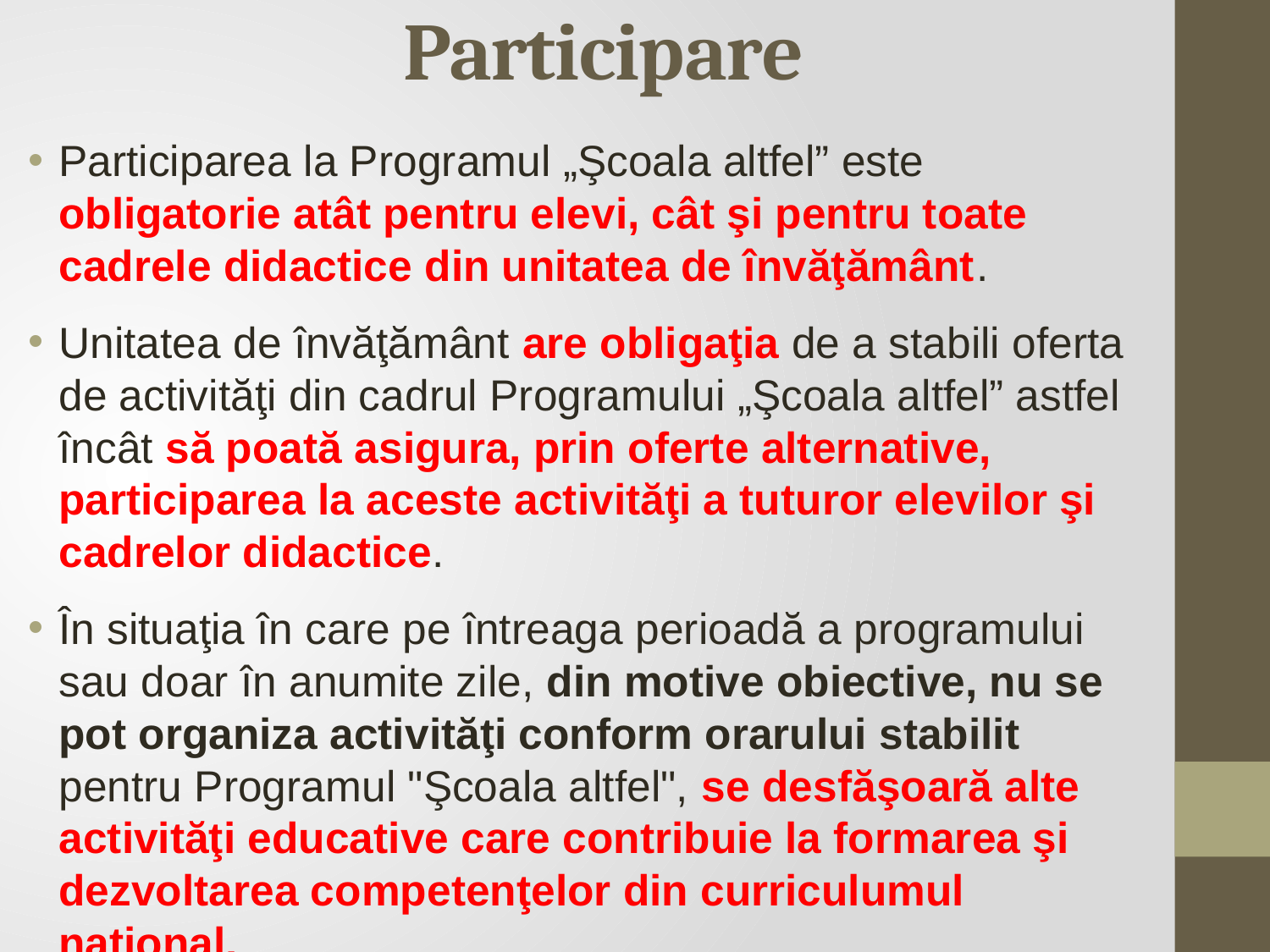

# Participare
Participarea la Programul „Şcoala altfel” este obligatorie atât pentru elevi, cât şi pentru toate cadrele didactice din unitatea de învăţământ.
Unitatea de învăţământ are obligaţia de a stabili oferta de activităţi din cadrul Programului „Şcoala altfel” astfel încât să poată asigura, prin oferte alternative, participarea la aceste activităţi a tuturor elevilor şi cadrelor didactice.
În situaţia în care pe întreaga perioadă a programului sau doar în anumite zile, din motive obiective, nu se pot organiza activităţi conform orarului stabilit pentru Programul "Şcoala altfel", se desfăşoară alte activităţi educative care contribuie la formarea şi dezvoltarea competenţelor din curriculumul naţional.